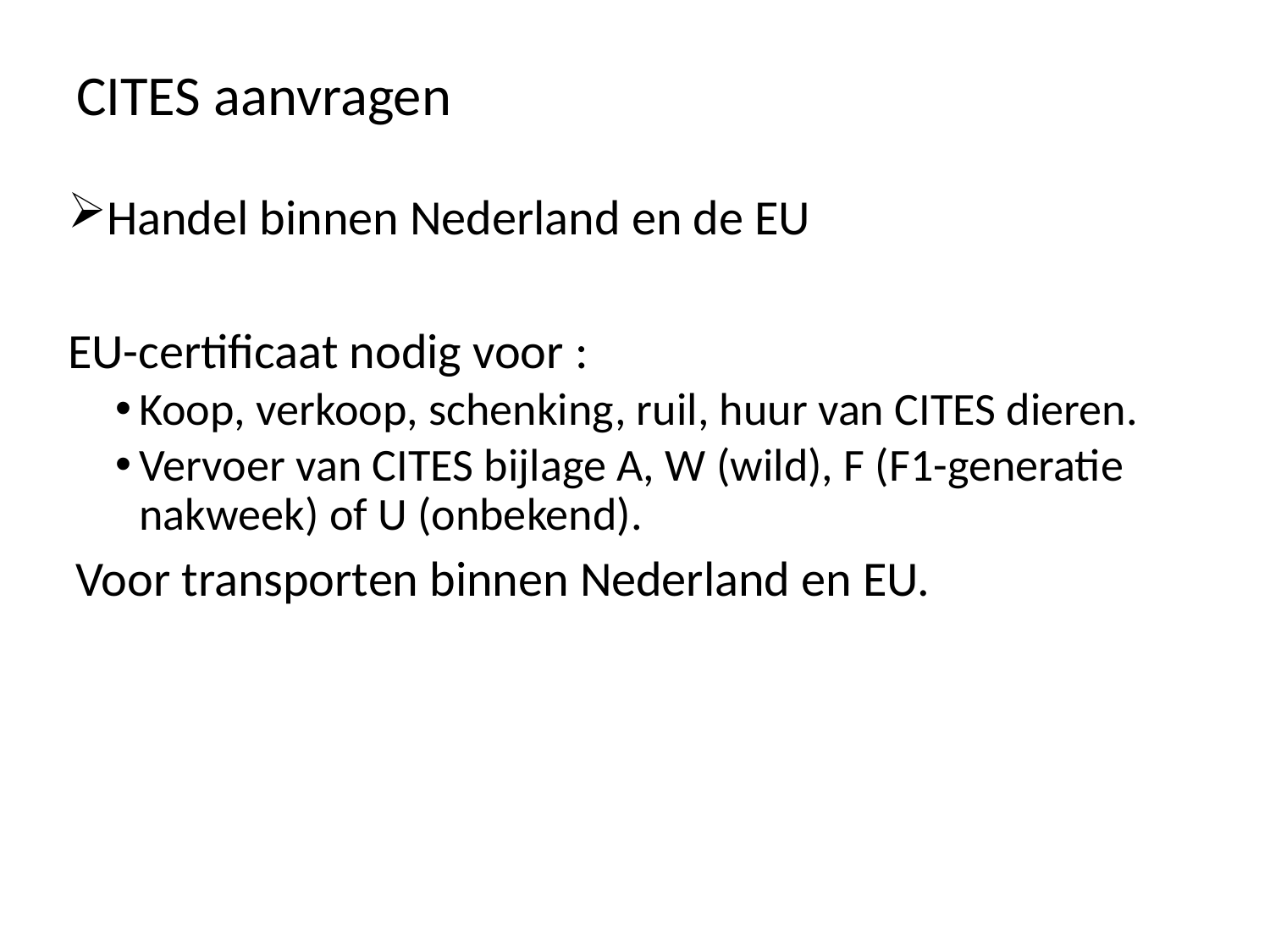

# CITES aanvragen
Handel binnen Nederland en de EU

EU-certificaat nodig voor :
Koop, verkoop, schenking, ruil, huur van CITES dieren.
Vervoer van CITES bijlage A, W (wild), F (F1-generatie nakweek) of U (onbekend).
Voor transporten binnen Nederland en EU.